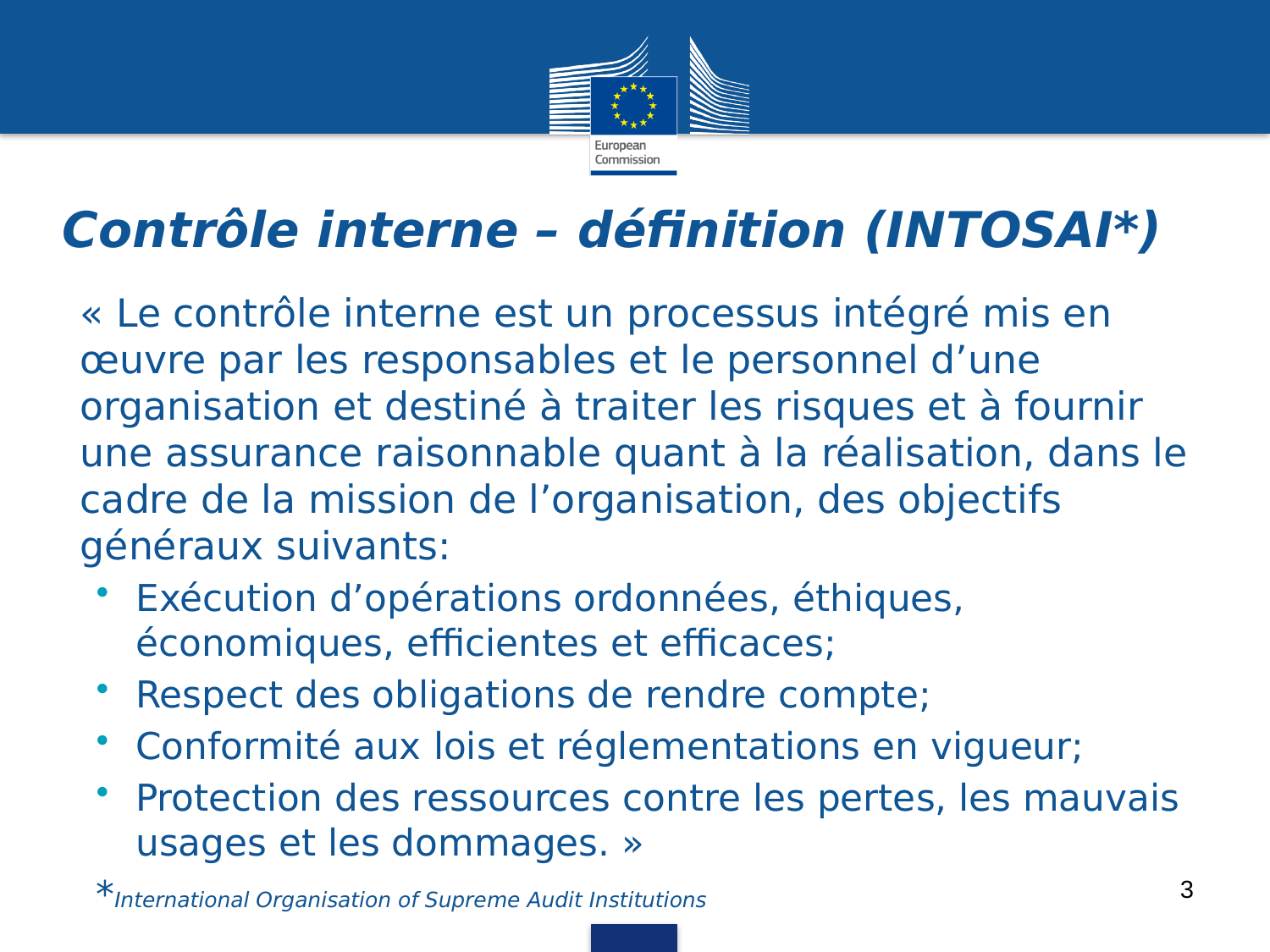

# Contrôle interne – définition (INTOSAI*)
« Le contrôle interne est un processus intégré mis en œuvre par les responsables et le personnel d’une organisation et destiné à traiter les risques et à fournir une assurance raisonnable quant à la réalisation, dans le cadre de la mission de l’organisation, des objectifs généraux suivants:
Exécution d’opérations ordonnées, éthiques, économiques, efficientes et efficaces;
Respect des obligations de rendre compte;
Conformité aux lois et réglementations en vigueur;
Protection des ressources contre les pertes, les mauvais usages et les dommages. »
*International Organisation of Supreme Audit Institutions

3